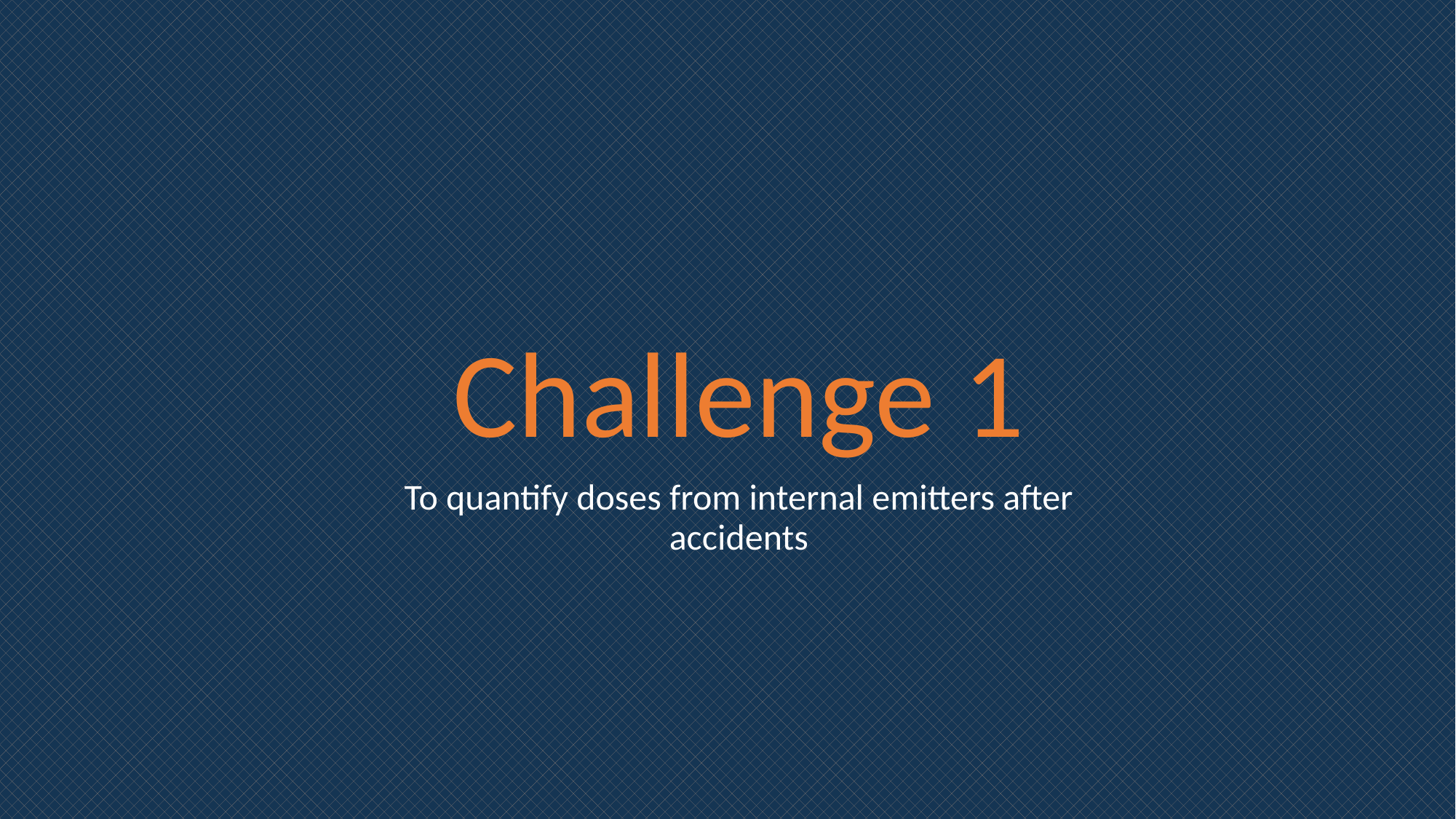

Challenge 1
To quantify doses from internal emitters after accidents